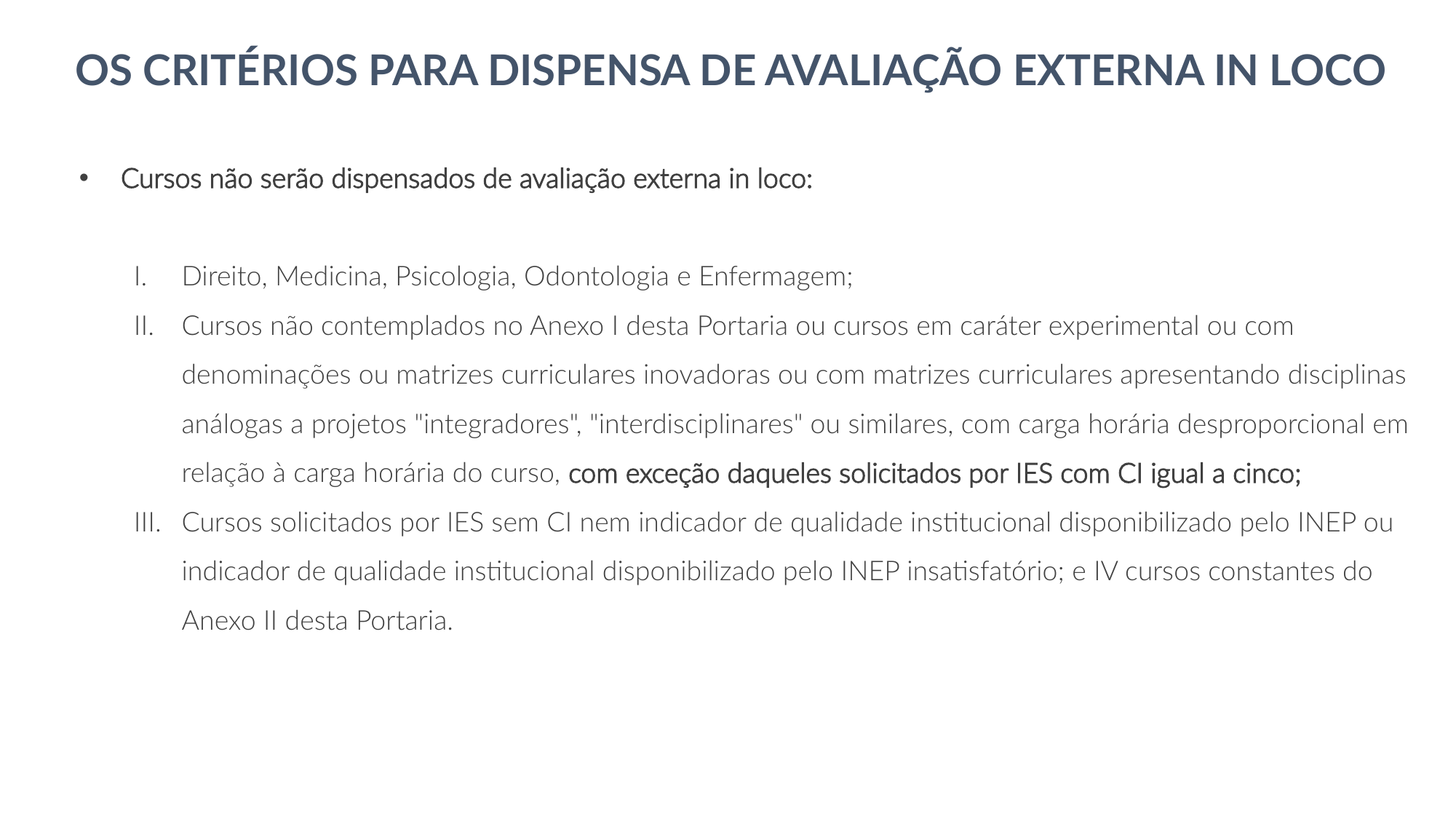

OS CRITÉRIOS PARA DISPENSA DE AVALIAÇÃO EXTERNA IN LOCO
 Cursos não serão dispensados de avaliação externa in loco:

Direito, Medicina, Psicologia, Odontologia e Enfermagem;
Cursos não contemplados no Anexo I desta Portaria ou cursos em caráter experimental ou com denominações ou matrizes curriculares inovadoras ou com matrizes curriculares apresentando disciplinas análogas a projetos "integradores", "interdisciplinares" ou similares, com carga horária desproporcional em relação à carga horária do curso, com exceção daqueles solicitados por IES com CI igual a cinco;
Cursos solicitados por IES sem CI nem indicador de qualidade institucional disponibilizado pelo INEP ou indicador de qualidade institucional disponibilizado pelo INEP insatisfatório; e IV cursos constantes do Anexo II desta Portaria.